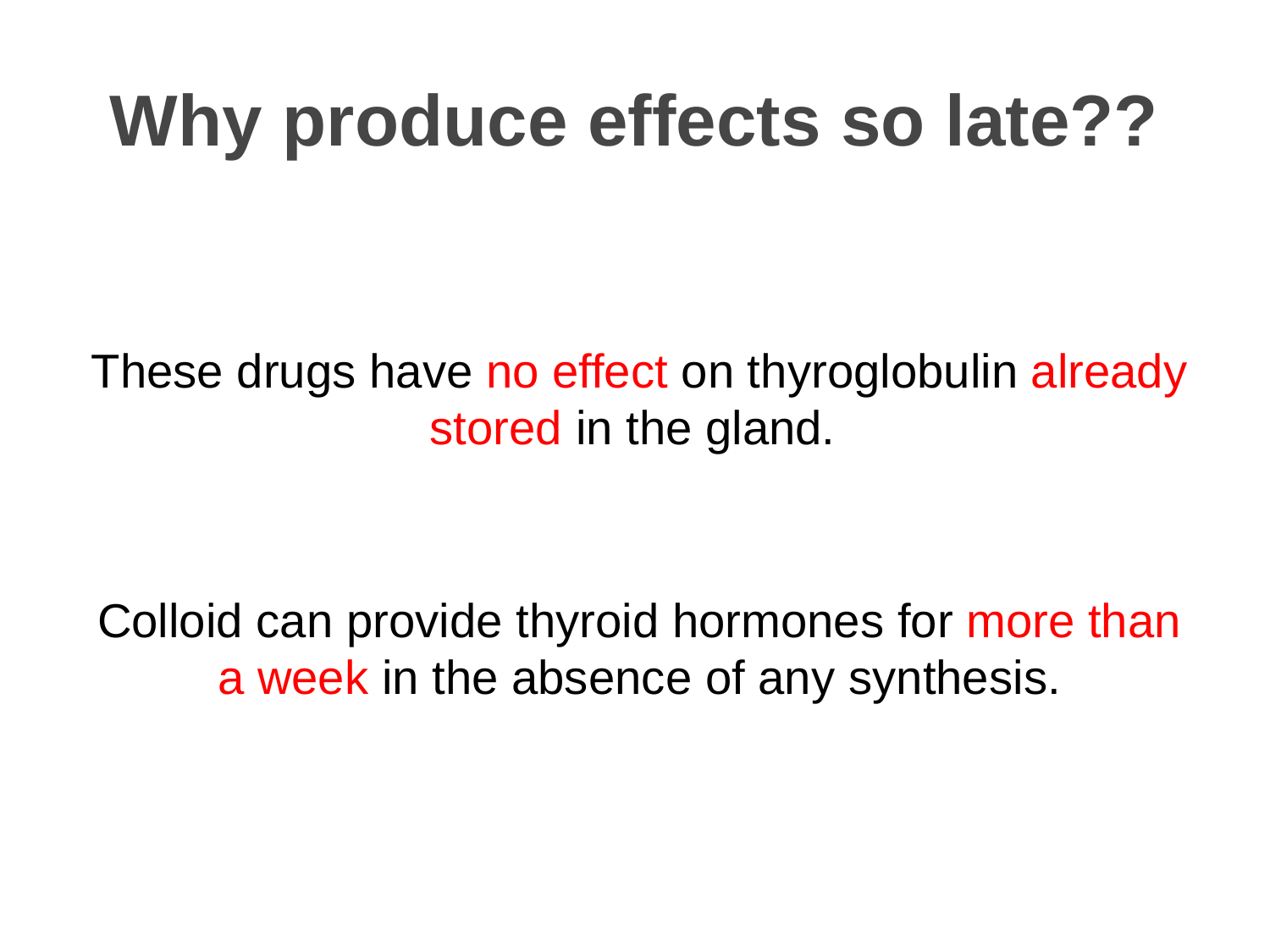

# Why produce effects so late??

These drugs have no effect on thyroglobulin already stored in the gland.

Colloid can provide thyroid hormones for more than a week in the absence of any synthesis.